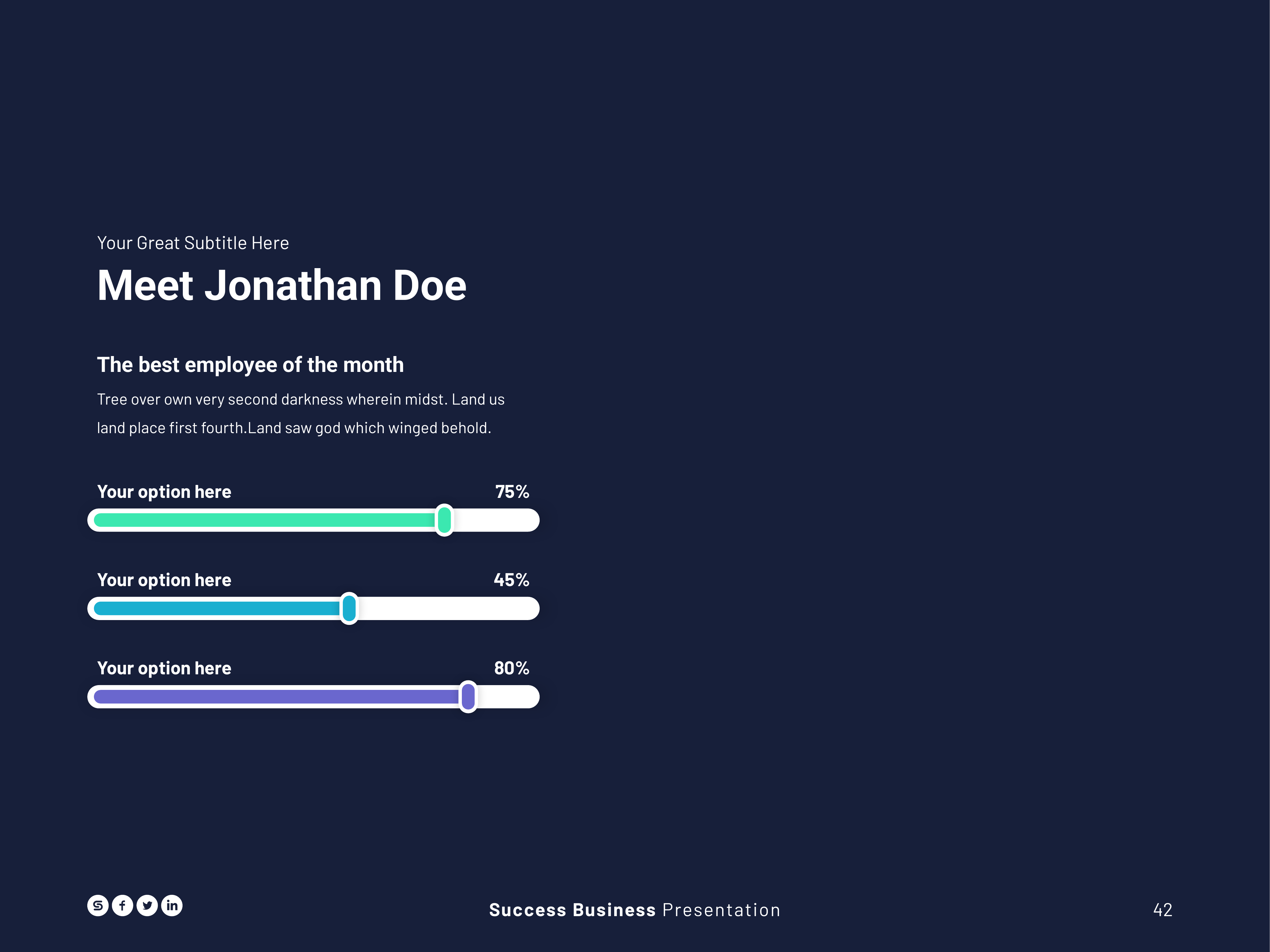

Your Great Subtitle Here
Meet Jonathan Doe
The best employee of the month
Tree over own very second darkness wherein midst. Land us land place first fourth.Land saw god which winged behold.
75%
Your option here

45%
Your option here

80%
Your option here